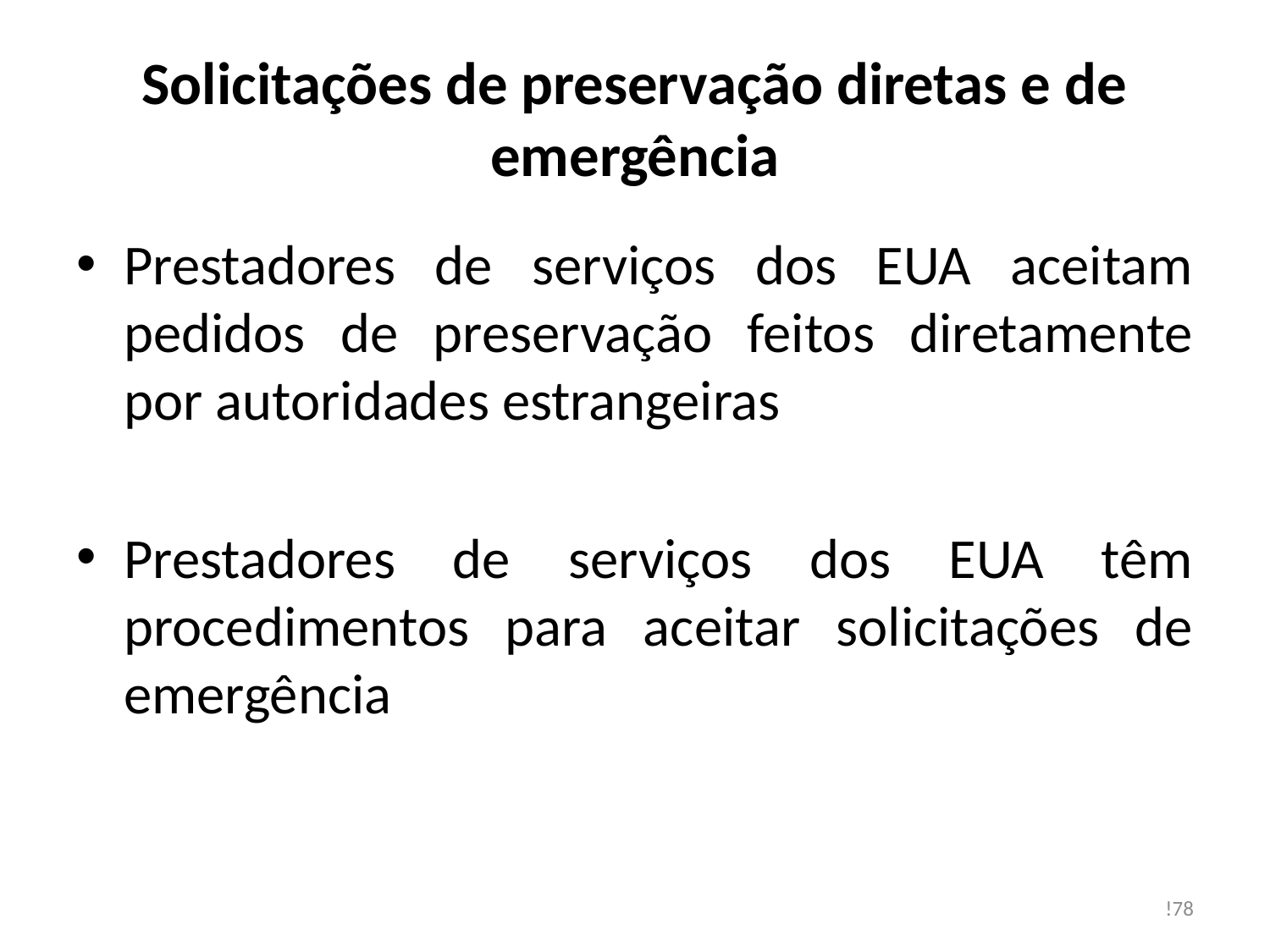

# Solicitações de preservação diretas e de emergência
Prestadores de serviços dos EUA aceitam pedidos de preservação feitos diretamente por autoridades estrangeiras

Prestadores de serviços dos EUA têm procedimentos para aceitar solicitações de emergência
!78